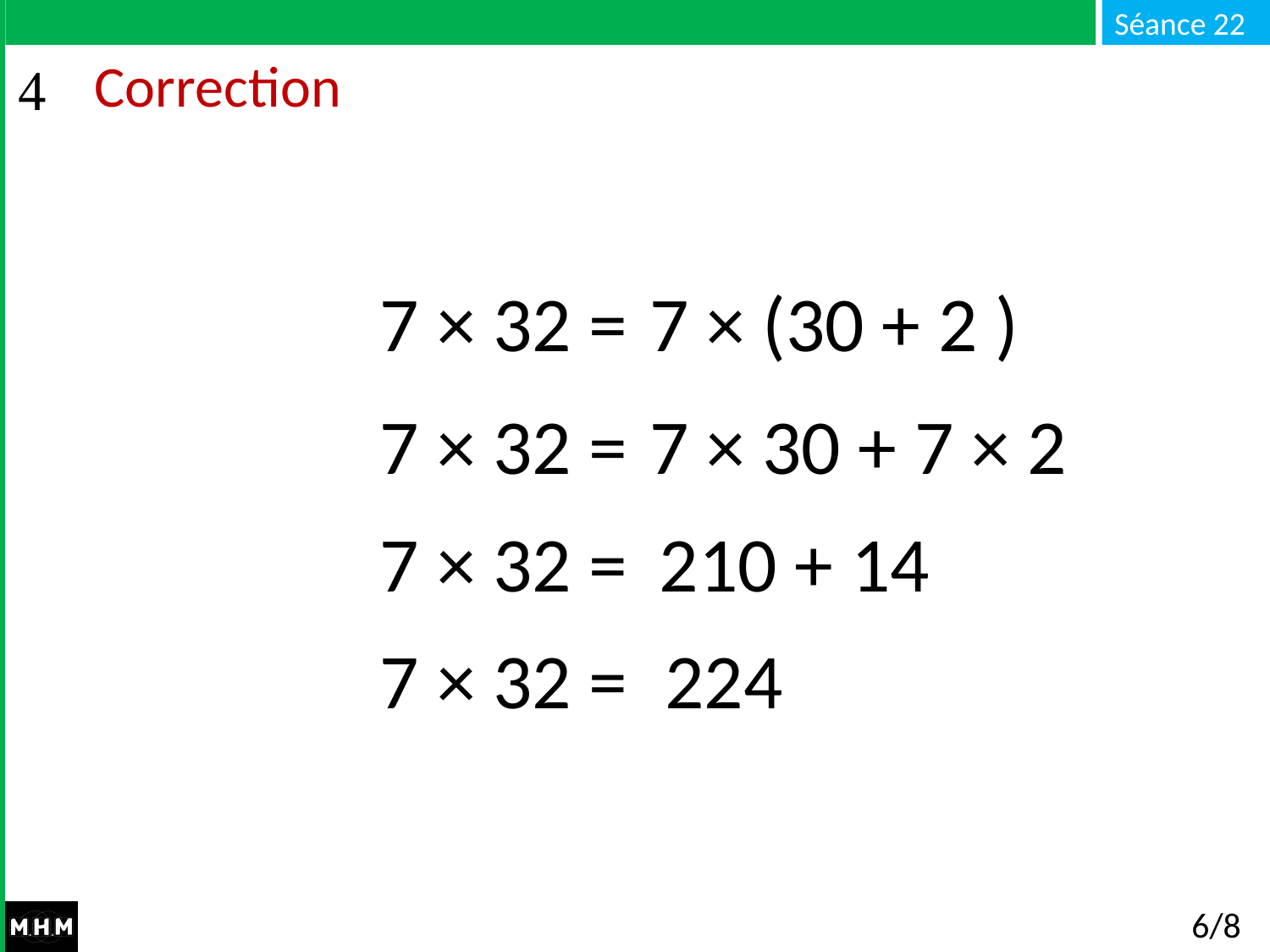

# Correction
 7 × 32 =
 7 × (30 + 2 )
 7 × 32 =
 7 × 30 + 7 × 2
 7 × 32 =
 210 + 14
 224
 7 × 32 =
6/8